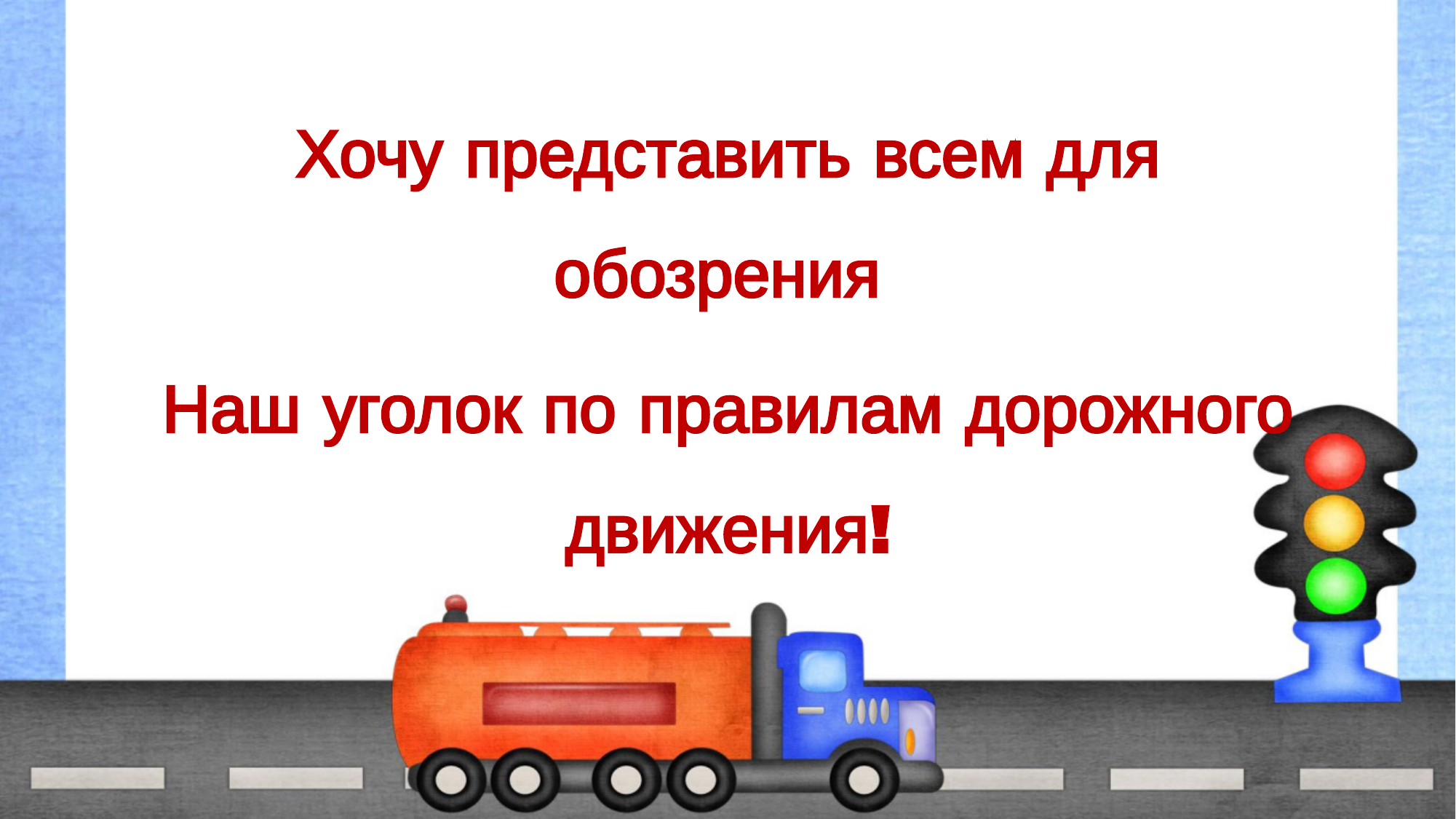

Хочу представить всем для обозрения
Наш уголок по правилам дорожного движения!